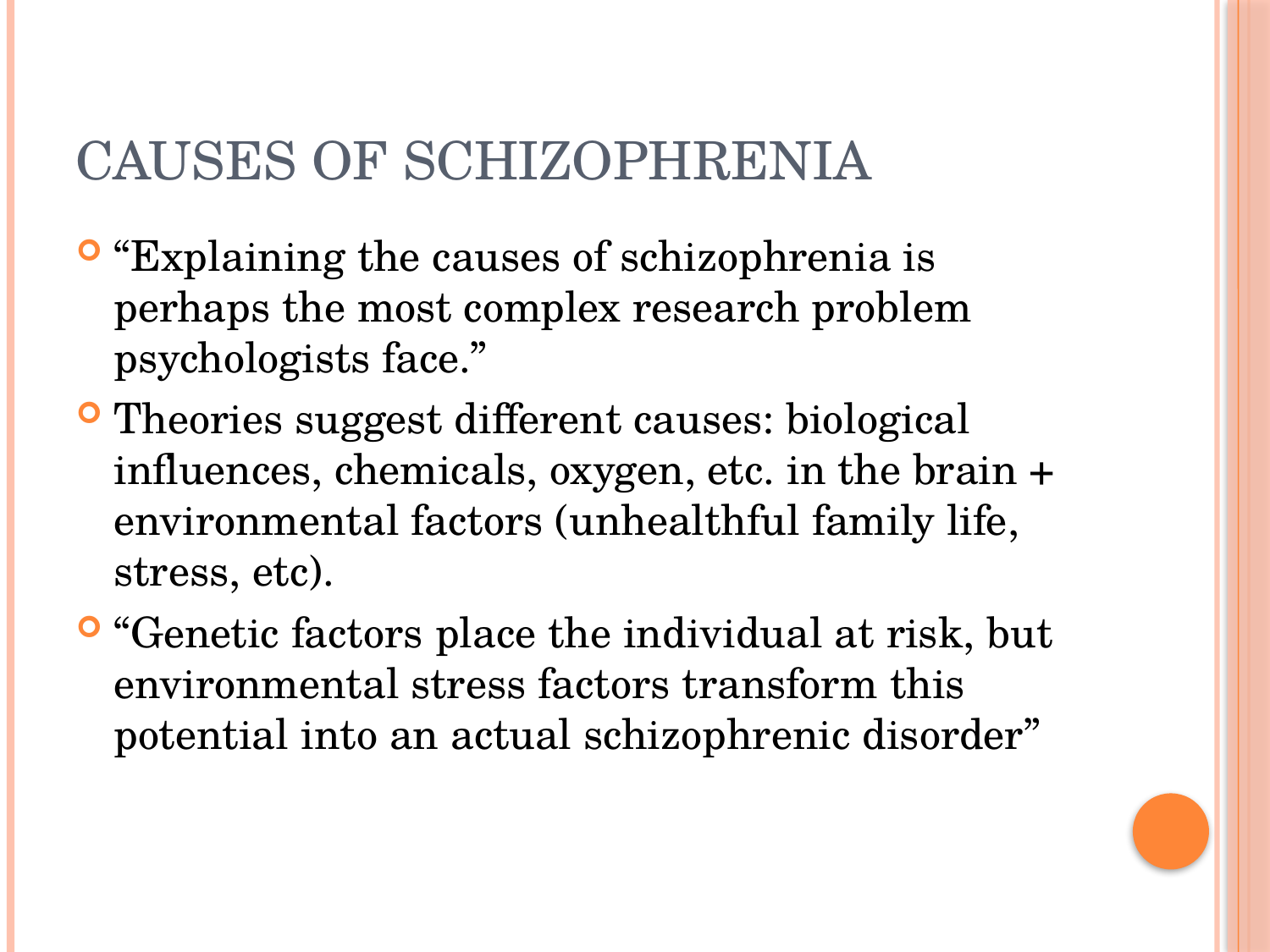

# CAUSES OF SCHIZOPHRENIA
“Explaining the causes of schizophrenia is perhaps the most complex research problem psychologists face.”
Theories suggest different causes: biological influences, chemicals, oxygen, etc. in the brain + environmental factors (unhealthful family life, stress, etc).
“Genetic factors place the individual at risk, but environmental stress factors transform this potential into an actual schizophrenic disorder”